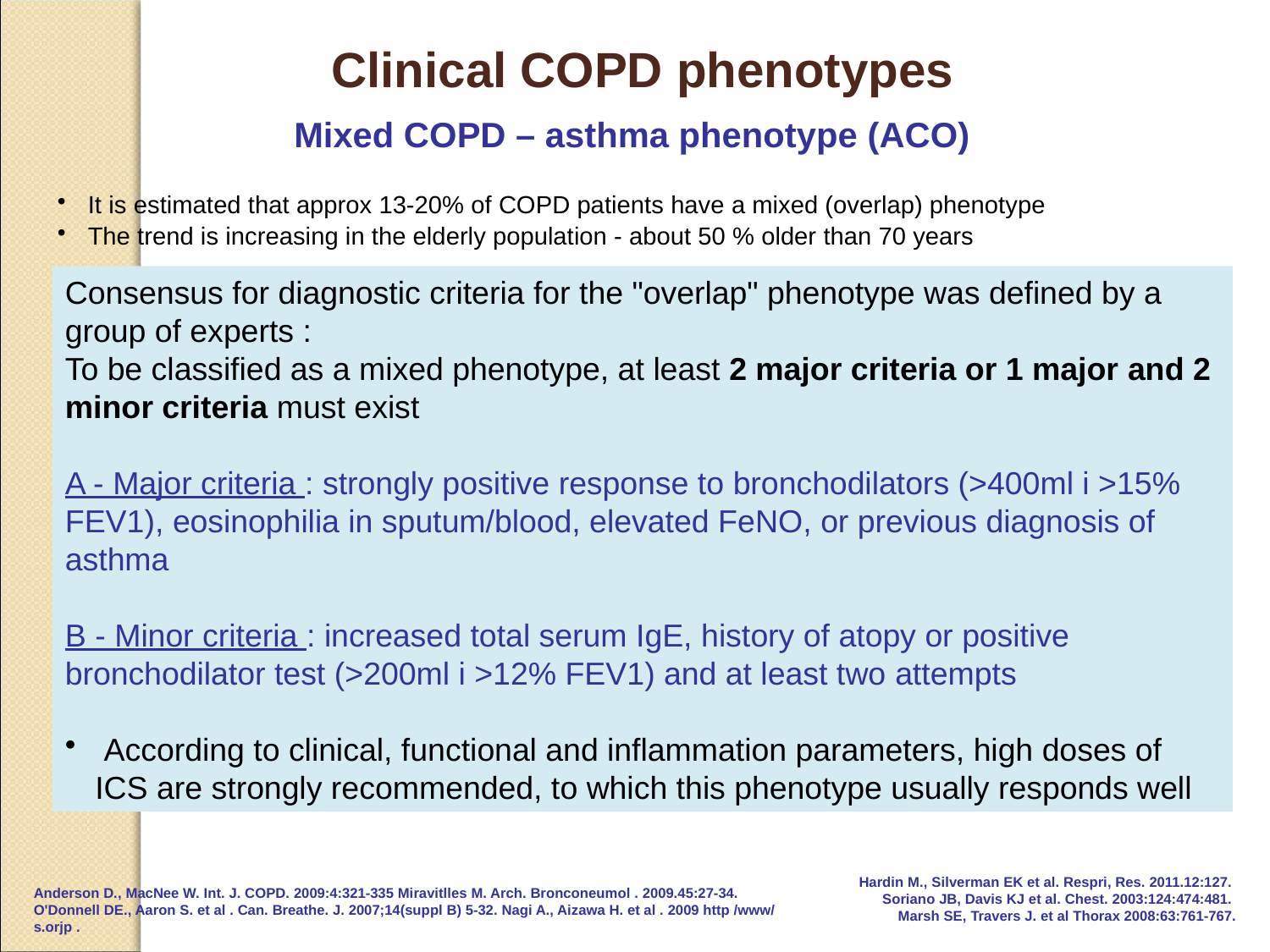

Clinical COPD phenotypes
Mixed COPD – asthma phenotype (ACO)
It is estimated that approx 13-20% of COPD patients have a mixed (overlap) phenotype
The trend is increasing in the elderly population - about 50 % older than 70 years
Consensus for diagnostic criteria for the "overlap" phenotype was defined by a group of experts :
To be classified as a mixed phenotype, at least 2 major criteria or 1 major and 2 minor criteria must exist

A - Major criteria : strongly positive response to bronchodilators (>400ml i >15% FEV1), eosinophilia in sputum/blood, elevated FeNO, or previous diagnosis of asthma
B - Minor criteria : increased total serum IgE, history of atopy or positive bronchodilator test (>200ml i >12% FEV1) and at least two attempts
 According to clinical, functional and inflammation parameters, high doses of ICS are strongly recommended, to which this phenotype usually responds well
Hardin M., Silverman EK et al. Respri, Res. 2011.12:127.
Soriano JB, Davis KJ et al. Chest. 2003:124:474:481.
Marsh SE, Travers J. et al Thorax 2008:63:761-767.
Anderson D., MacNee W. Int. J. COPD. 2009:4:321-335 Miravitlles M. Arch. Bronconeumol . 2009.45:27-34.
O'Donnell DE., Aaron S. et al . Can. Breathe. J. 2007;14(suppl B) 5-32. Nagi A., Aizawa H. et al . 2009 http /www/ s.orjp .